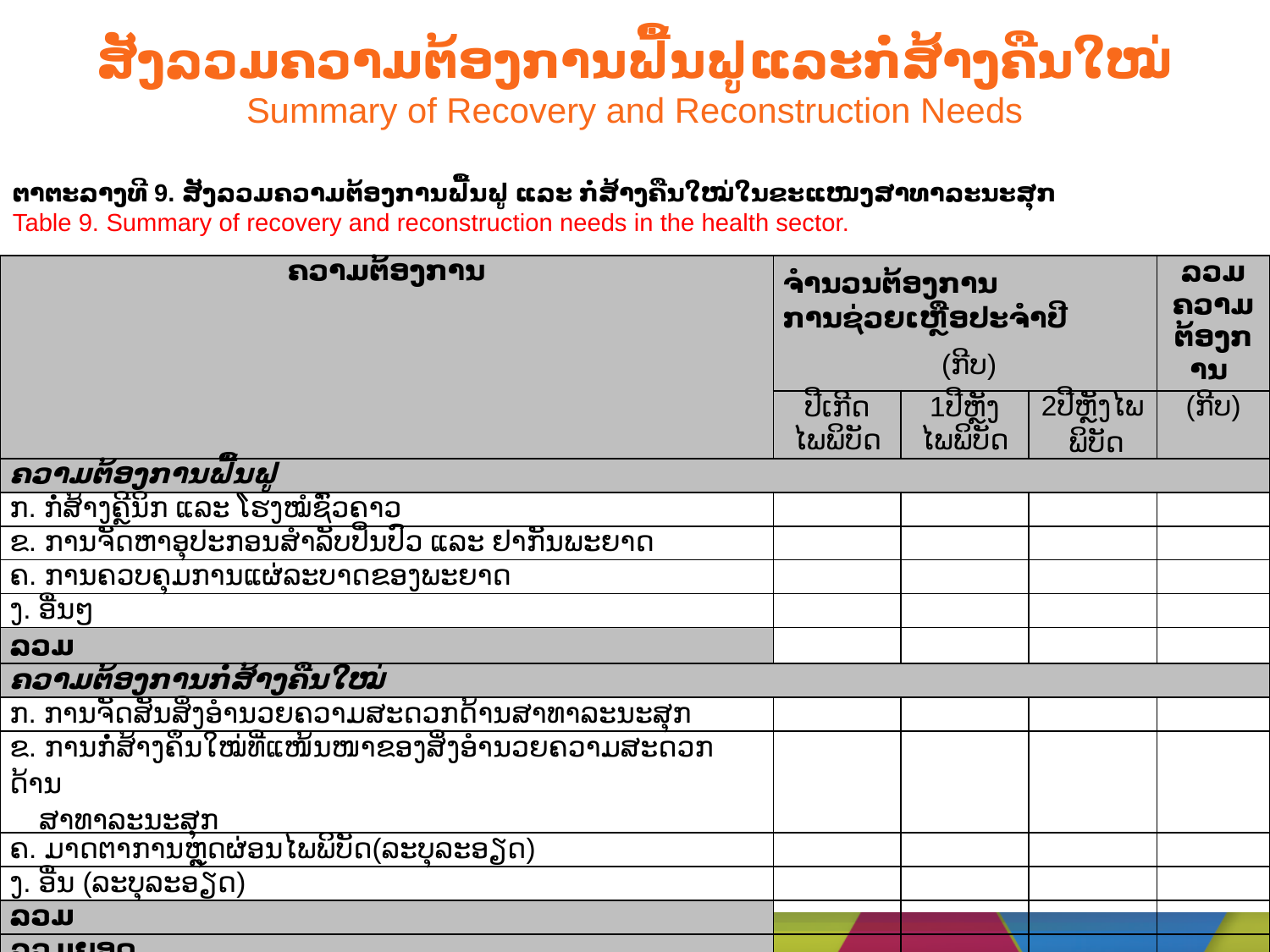

# ສັງລວມຄວາມຕ້ອງການຟື້ນຟູແລະກໍ່ສ້າງຄືນໃໝ່ Summary of Recovery and Reconstruction Needs
ຕາຕະລາງທີ 9. ສັງລວມຄວາມຕ້ອງການຟື້ນຟູ ແລະ ກໍ່ສ້າງຄືນໃໝ່ໃນຂະແໜງສາທາລະນະສຸກ
Table 9. Summary of recovery and reconstruction needs in the health sector.
| ຄວາມຕ້ອງການ | ຈໍານວນຕ້ອງການການຊ່ວຍເຫຼືອປະຈໍາປີ (ກີບ) |  |  | ລວມຄວາມຕ້ອງການ |
| --- | --- | --- | --- | --- |
|  | ປີເກີດໄພພິບັດ | 1ປີຫຼັງໄພພິບັດ | 2ປີຫຼັງໄພ ພິບັດ | (ກີບ) |
| ຄວາມຕ້ອງການຟື້ນຟູ |  |  |  |  |
| ກ. ກໍ່ສ້າງຄຼີນິກ ແລະ ໂຮງໝໍຊົ່ວຄາວ |  |  |  |  |
| ຂ. ການຈັດຫາອຸປະກອນສຳລັບປິ່ນປົວ ແລະ ຢາກັນພະຍາດ |  |  |  |  |
| ຄ. ການຄວບຄຸມການແຜ່ລະບາດຂອງພະຍາດ |  |  |  |  |
| ງ. ອື່ນໆ |  |  |  |  |
| ລວມ |  |  |  |  |
| ຄວາມຕ້ອງການກໍ່ສ້າງຄືນໃໝ່ |  |  |  |  |
| ກ. ການຈັດສັນສິ່ງອຳນວຍຄວາມສະດວກດ້ານສາທາລະນະສຸກ |  |  |  |  |
| ຂ. ການກໍ່ສ້າງຄຶນໃໝ່ທີ່ແໜ້ນໜາຂອງສິ່ງອຳນວຍຄວາມສະດວກດ້ານ ສາທາລະນະສຸກ |  |  |  |  |
| ຄ. ມາດຕາການຫຼຸດຜ່ອນໄພພິບັດ(ລະບຸລະອຽດ) |  |  |  |  |
| ງ. ອື່ນ (ລະບຸລະອຽດ) |  |  |  |  |
| ລວມ |  |  |  |  |
| ລວມຍອດ |  |  |  |  |